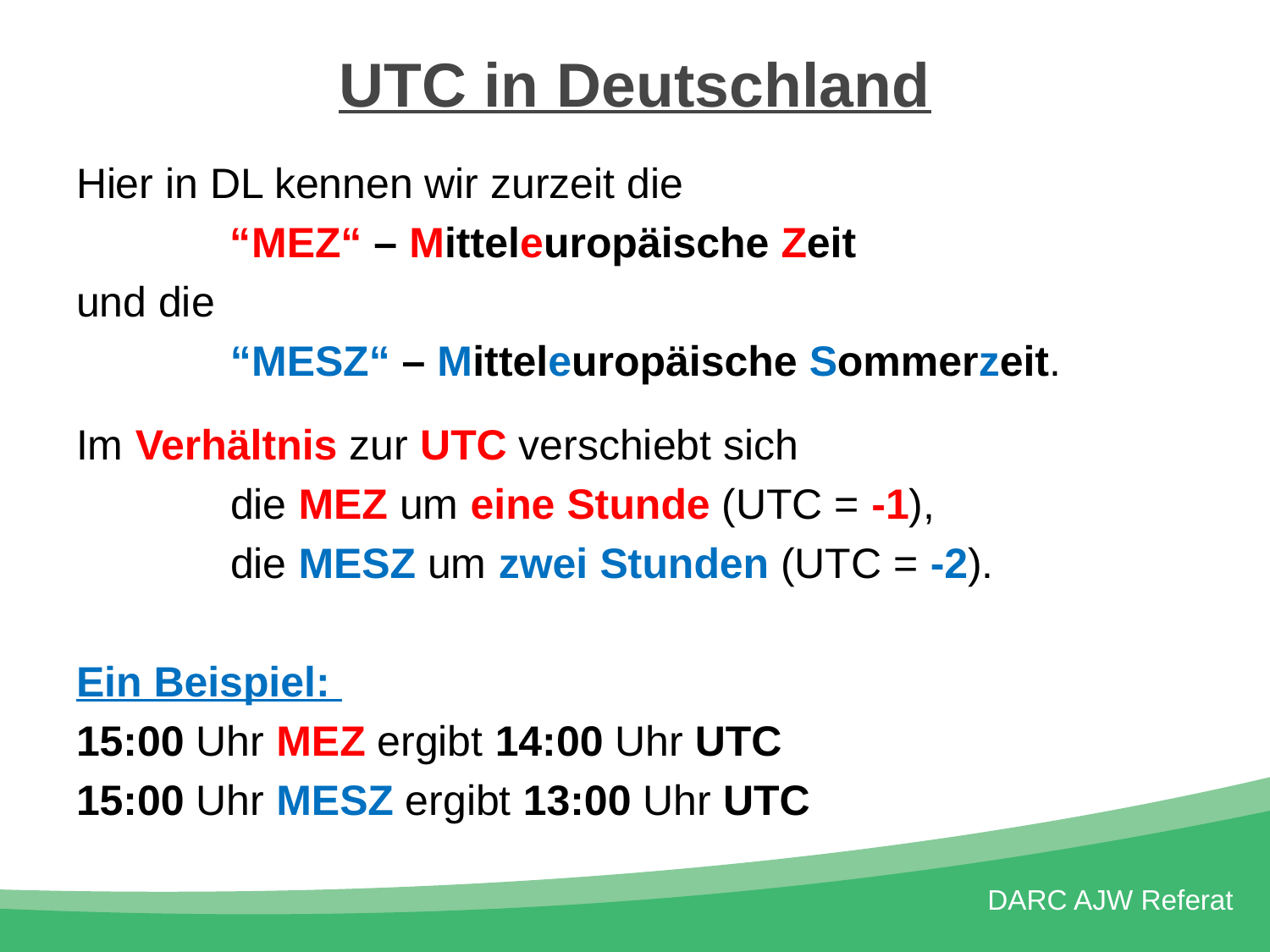

# UTC in Deutschland
Hier in DL kennen wir zurzeit die
             “MEZ“ – Mitteleuropäische Zeit
und die
             “MESZ“ – Mitteleuropäische Sommerzeit.

Im Verhältnis zur UTC verschiebt sich
             die MEZ um eine Stunde (UTC = -1),
             die MESZ um zwei Stunden (UTC = -2).

Ein Beispiel:
15:00 Uhr MEZ ergibt 14:00 Uhr UTC
15:00 Uhr MESZ ergibt 13:00 Uhr UTC